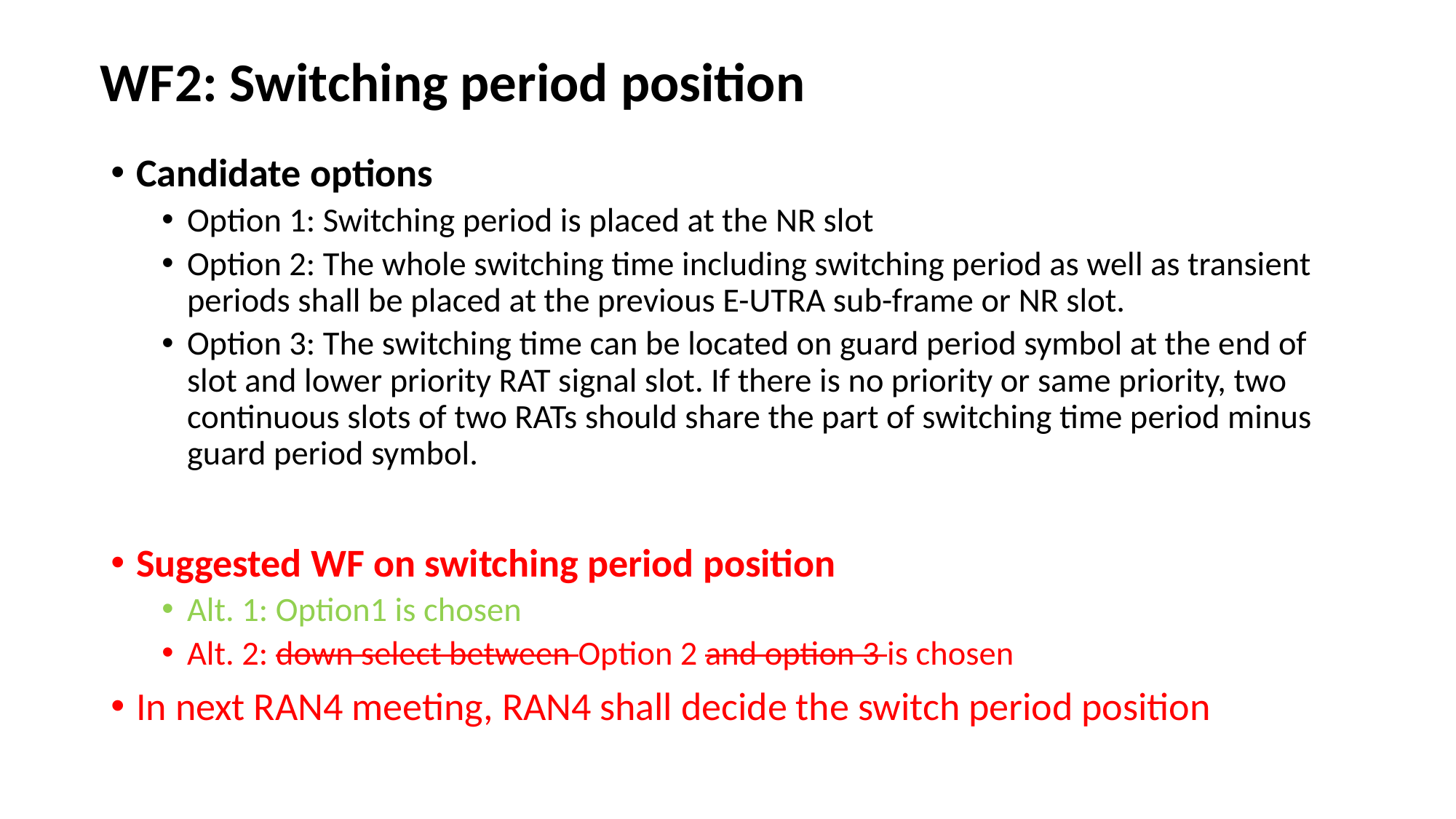

# WF2: Switching period position
Candidate options
Option 1: Switching period is placed at the NR slot
Option 2: The whole switching time including switching period as well as transient periods shall be placed at the previous E-UTRA sub-frame or NR slot.
Option 3: The switching time can be located on guard period symbol at the end of slot and lower priority RAT signal slot. If there is no priority or same priority, two continuous slots of two RATs should share the part of switching time period minus guard period symbol.

Suggested WF on switching period position
Alt. 1: Option1 is chosen
Alt. 2: down select between Option 2 and option 3 is chosen
In next RAN4 meeting, RAN4 shall decide the switch period position